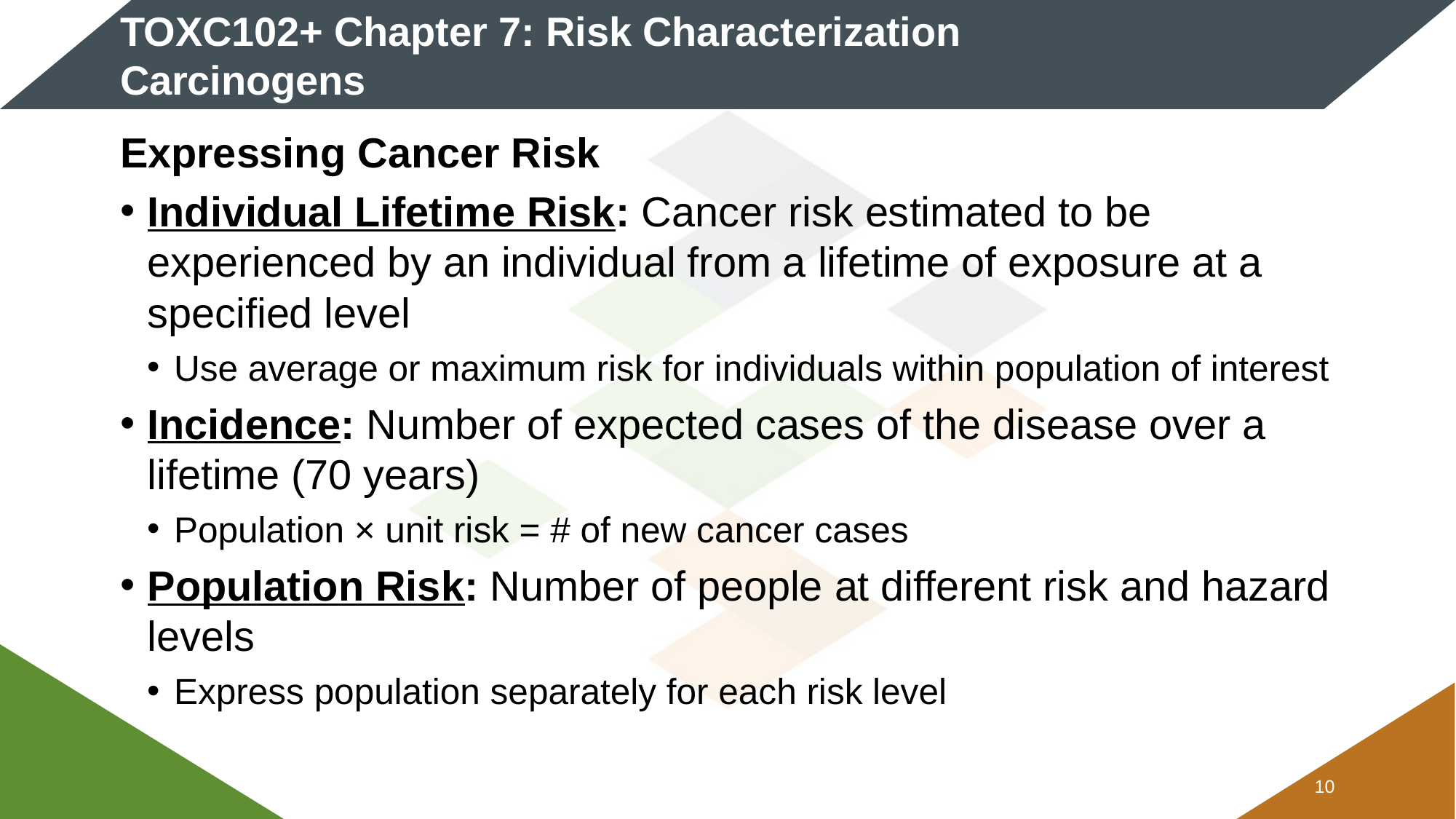

# TOXC102+ Chapter 7: Risk Characterization Carcinogens
Expressing Cancer Risk
Individual Lifetime Risk: Cancer risk estimated to be experienced by an individual from a lifetime of exposure at a specified level
Use average or maximum risk for individuals within population of interest
Incidence: Number of expected cases of the disease over a lifetime (70 years)
Population × unit risk = # of new cancer cases
Population Risk: Number of people at different risk and hazard levels
Express population separately for each risk level

10